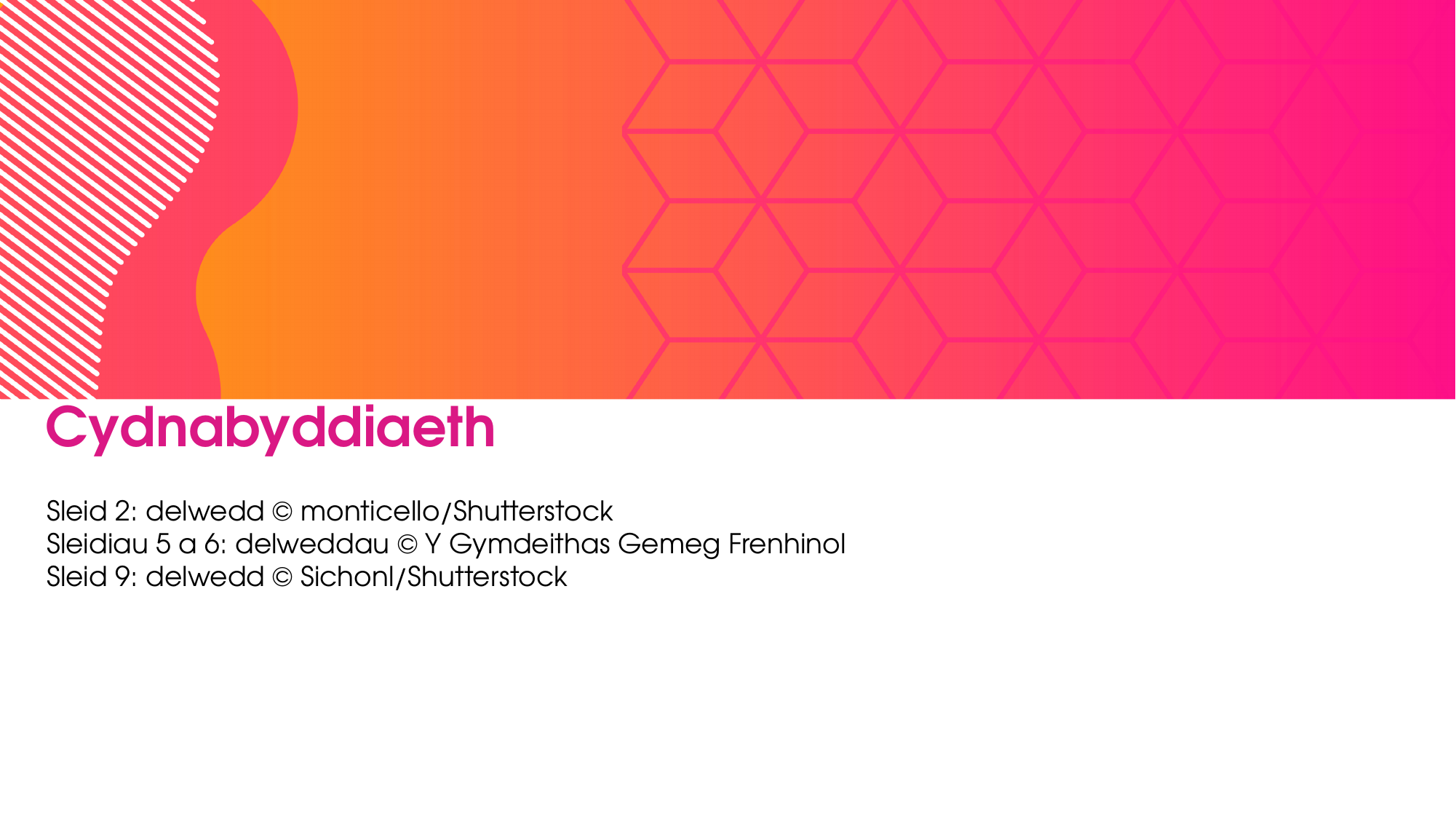

Cydnabyddiaeth

Sleid 2: delwedd © monticello/Shutterstock
Sleidiau 5 a 6: delweddau © Y Gymdeithas Gemeg Frenhinol
Sleid 9: delwedd © Sichonl/Shutterstock